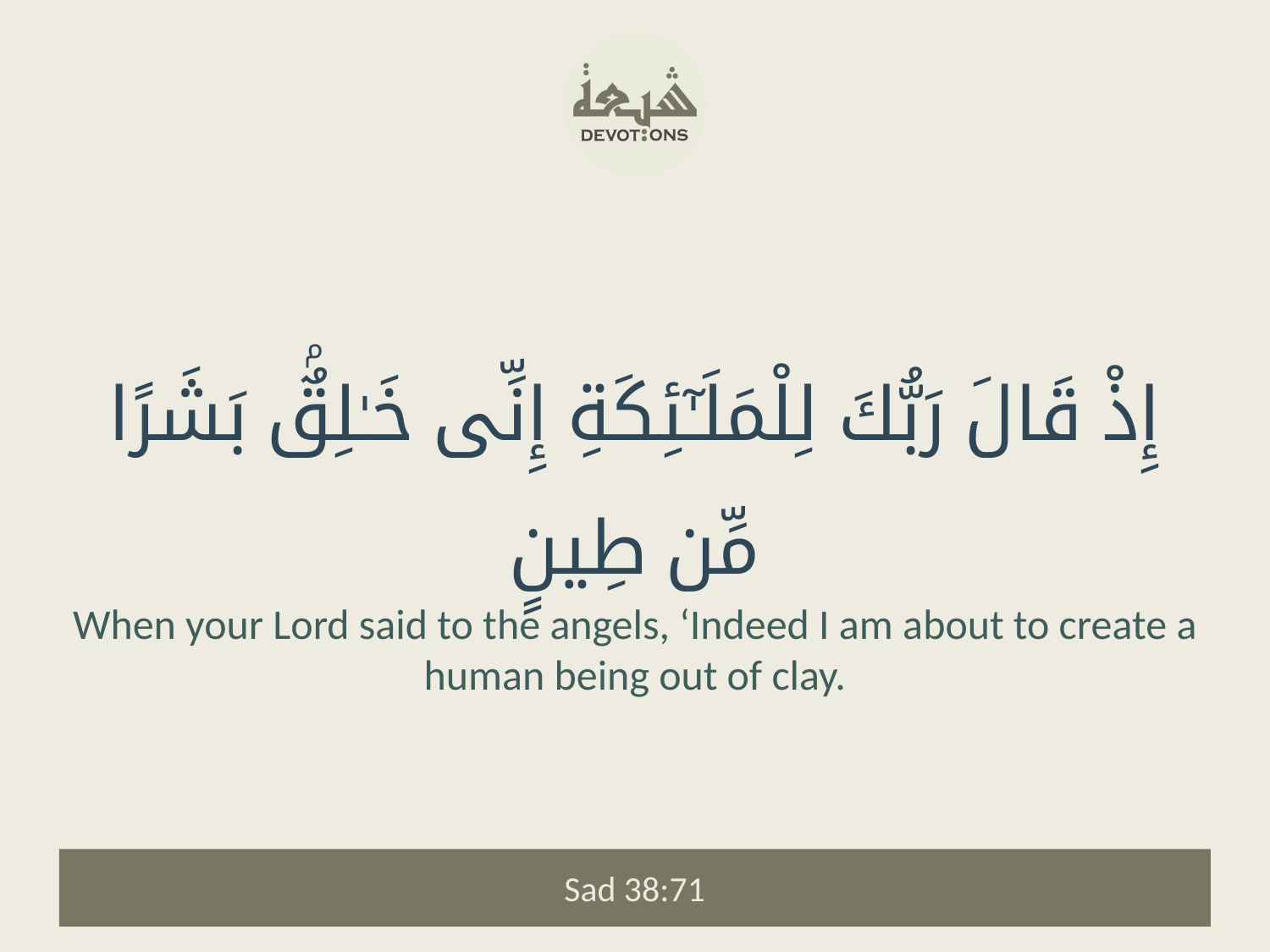

إِذْ قَالَ رَبُّكَ لِلْمَلَـٰٓئِكَةِ إِنِّى خَـٰلِقٌۢ بَشَرًا مِّن طِينٍ
When your Lord said to the angels, ‘Indeed I am about to create a human being out of clay.
Sad 38:71